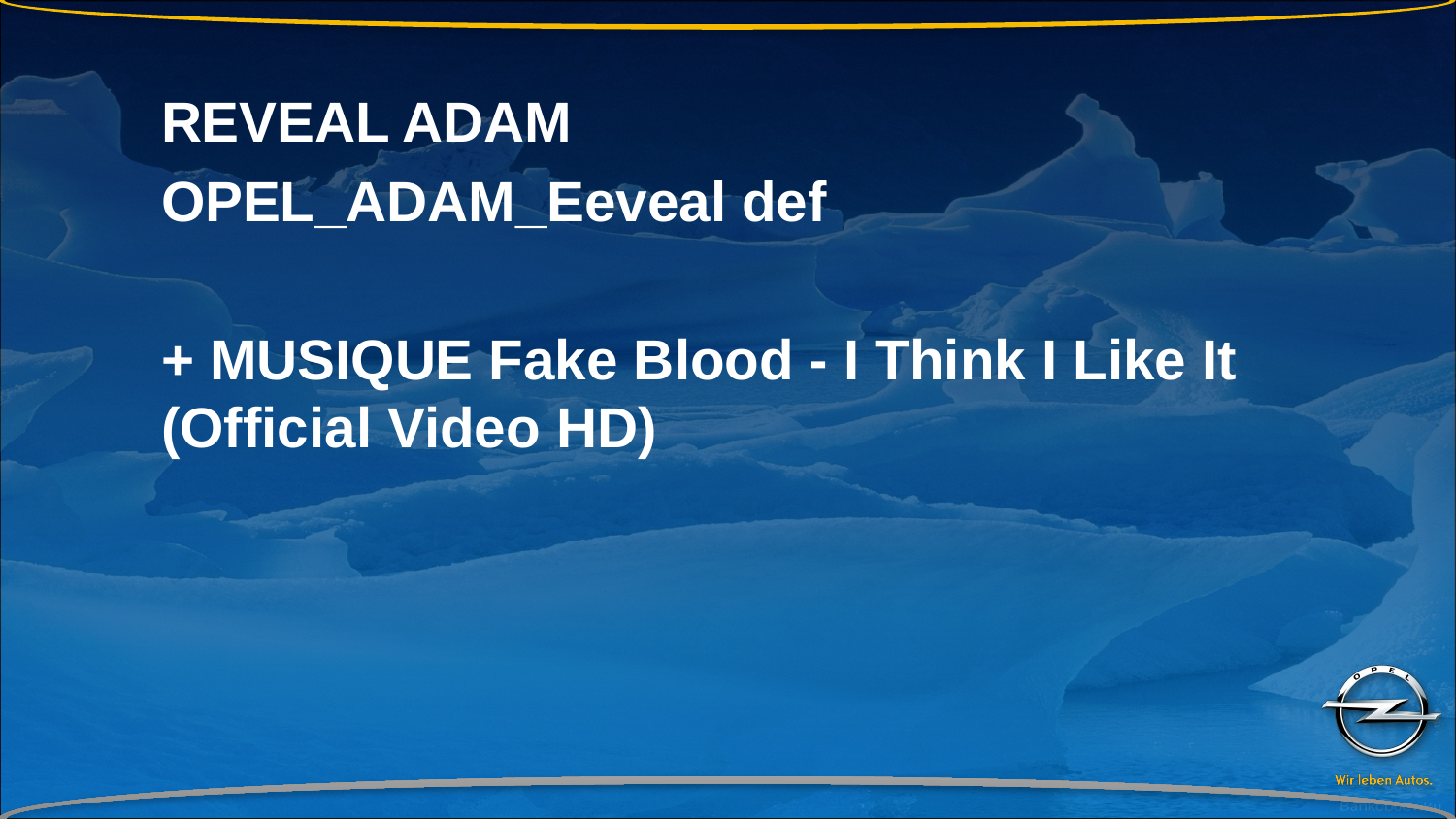

REVEAL ADAM
OPEL_ADAM_Eeveal def

+ MUSIQUE Fake Blood - I Think I Like It (Official Video HD)